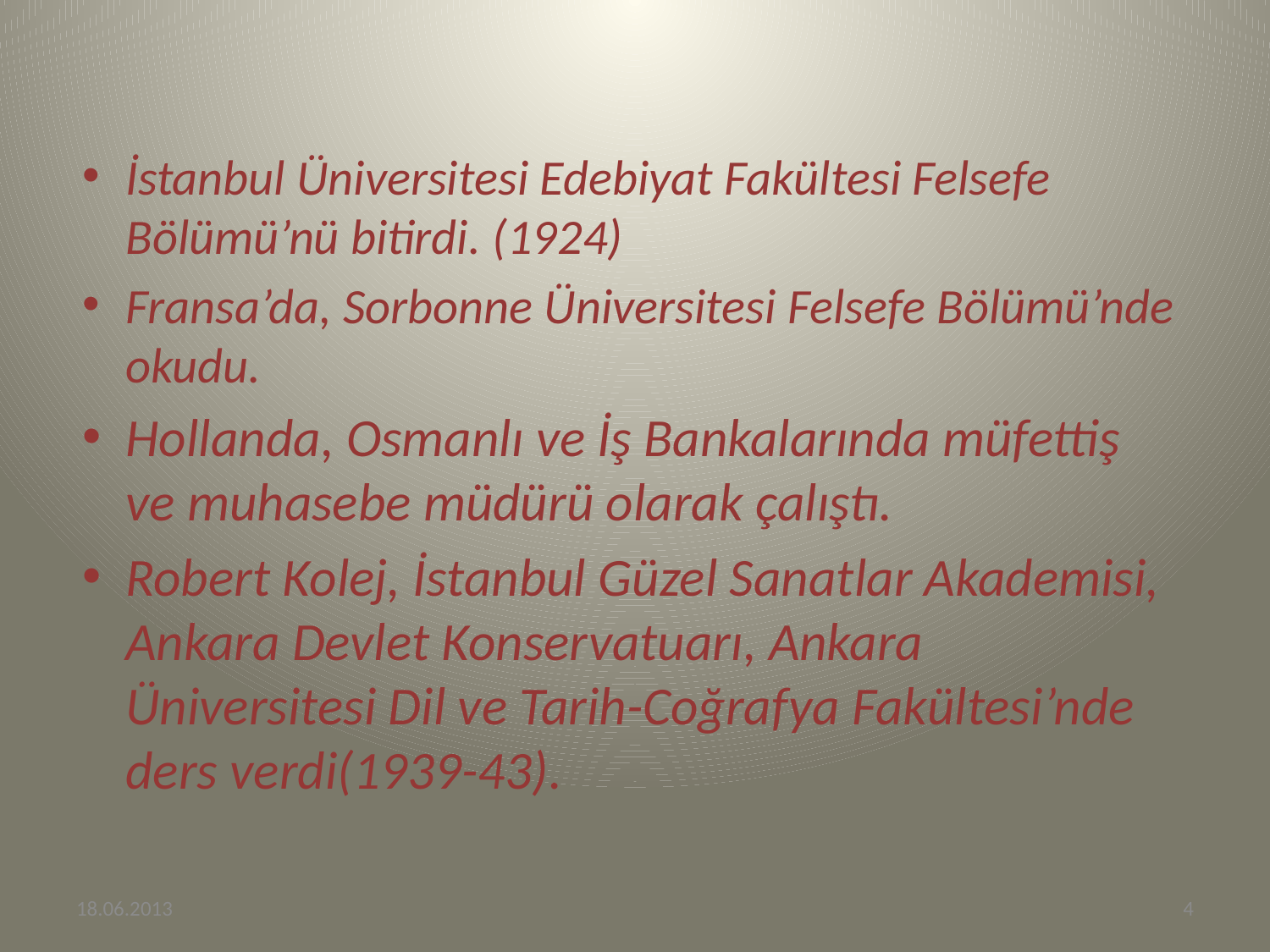

İstanbul Üniversitesi Edebiyat Fakültesi Felsefe Bölümü’nü bitirdi. (1924)
Fransa’da, Sorbonne Üniversitesi Felsefe Bölümü’nde okudu.
Hollanda, Osmanlı ve İş Bankalarında müfettiş ve muhasebe müdürü olarak çalıştı.
Robert Kolej, İstanbul Güzel Sanatlar Akademisi, Ankara Devlet Konservatuarı, Ankara Üniversitesi Dil ve Tarih-Coğrafya Fakültesi’nde ders verdi(1939-43).

18.06.2013
4